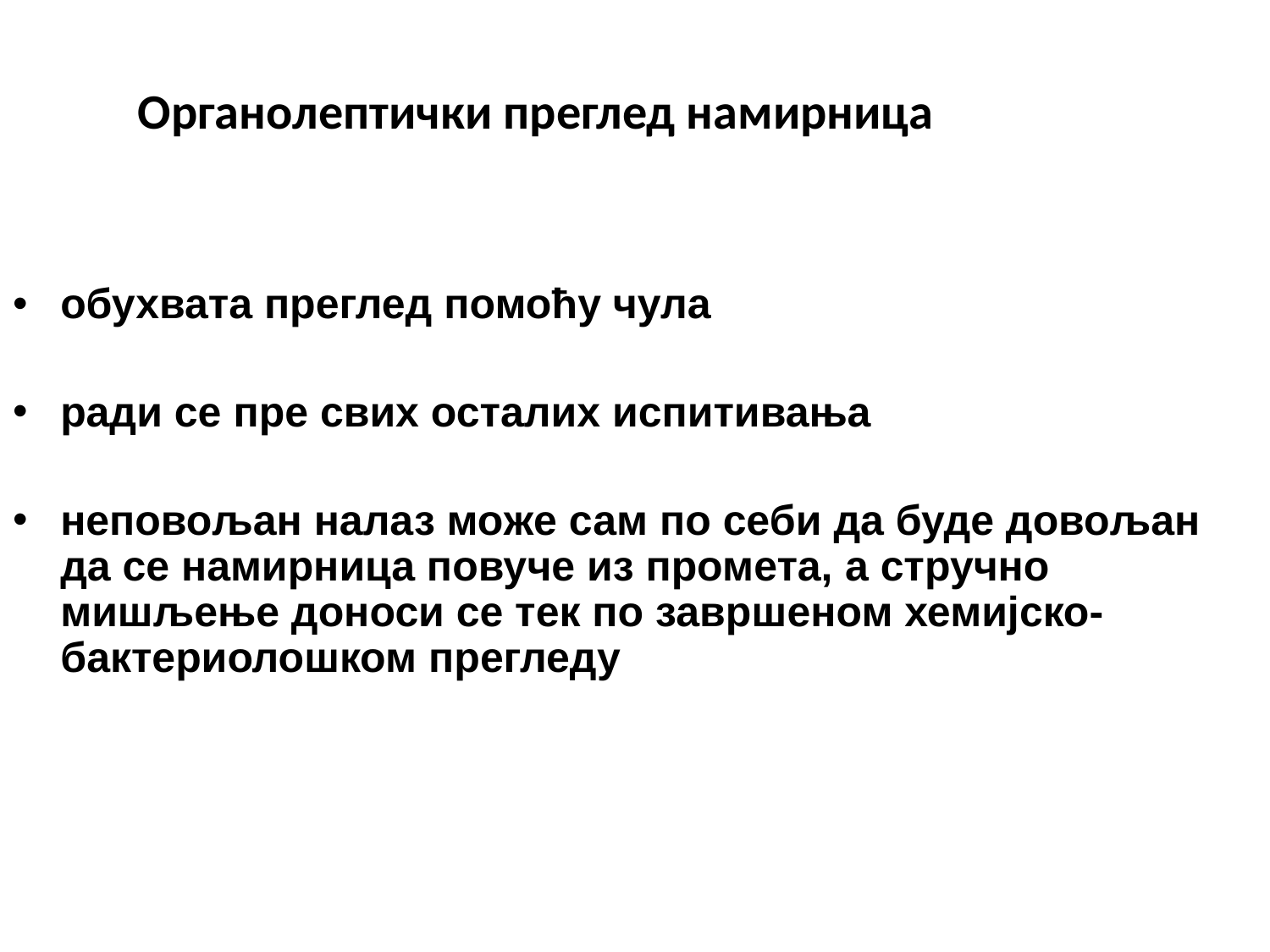

# Органолептички преглед намирница
обухвата преглед помоћу чула

ради се пре свих осталих испитивања

неповољан налаз може сам по себи да буде довољан да се намирница повуче из промета, а стручно мишљење доноси се тек по завршеном хемијско-бактериолошком прегледу